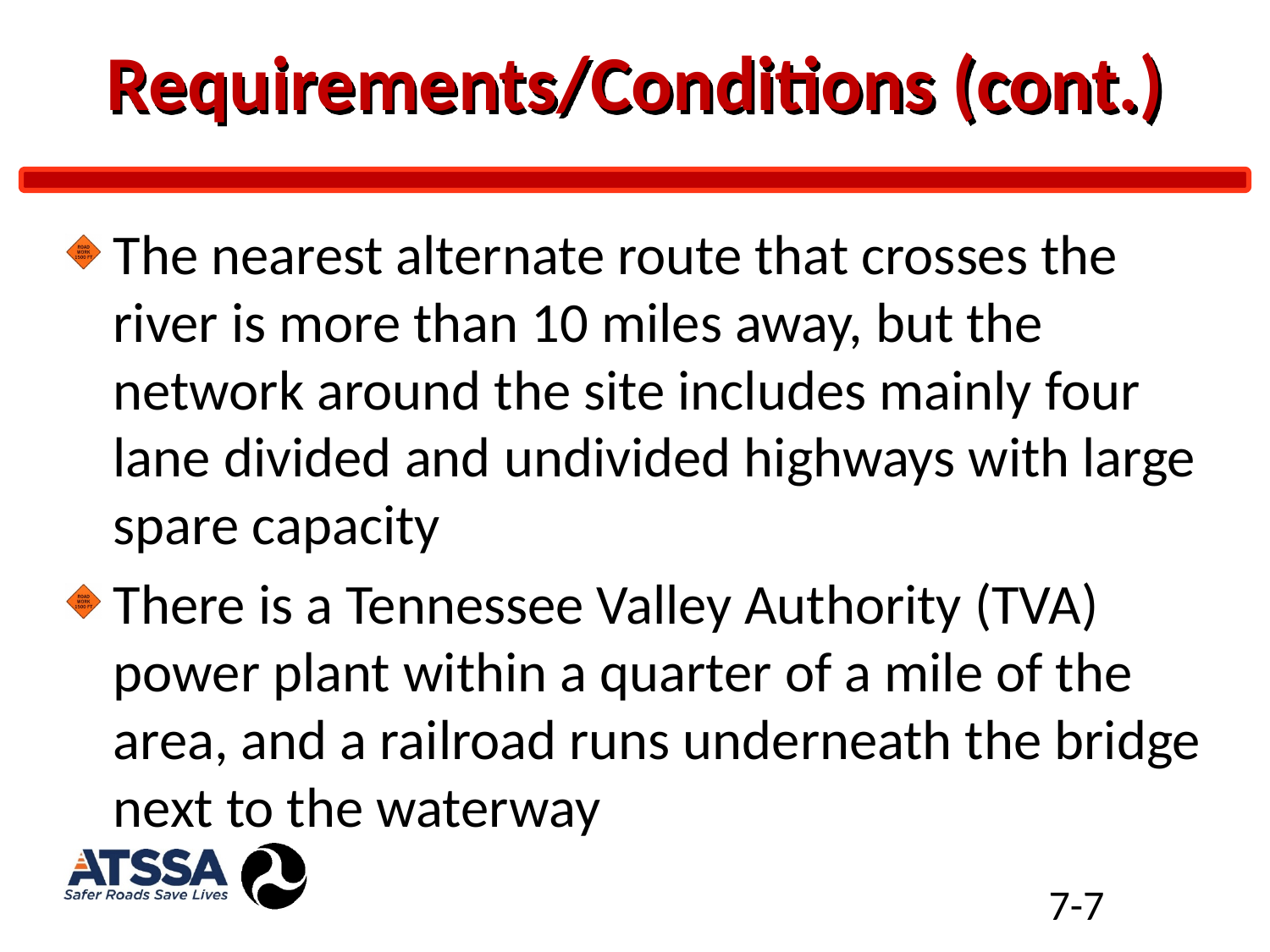

# Requirements/Conditions (cont.)
The nearest alternate route that crosses the river is more than 10 miles away, but the network around the site includes mainly four lane divided and undivided highways with large spare capacity
There is a Tennessee Valley Authority (TVA) power plant within a quarter of a mile of the area, and a railroad runs underneath the bridge next to the waterway